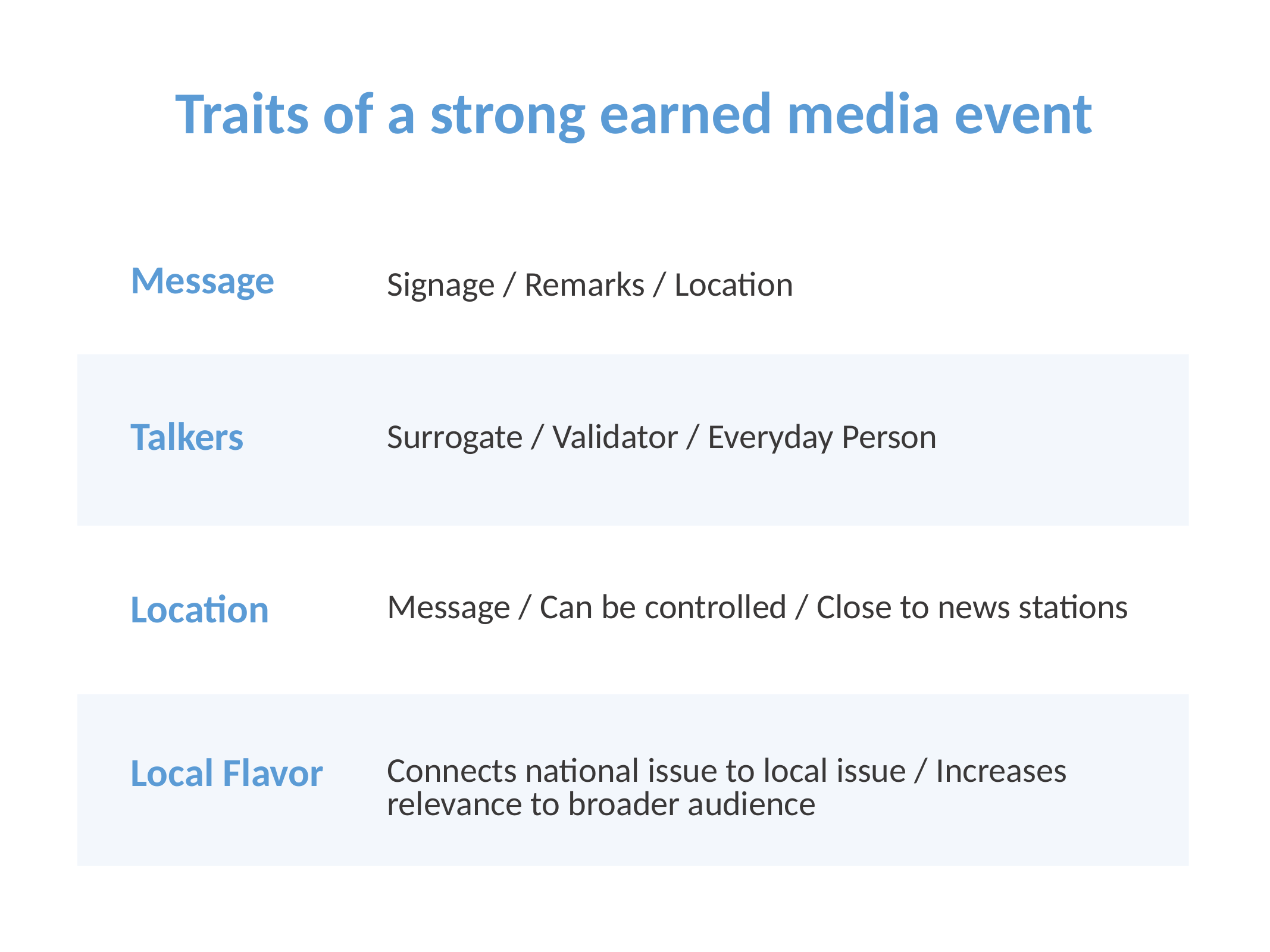

Traits of a strong earned media event

Signage / Remarks / Location
Message

Talkers
Surrogate / Validator / Everyday Person
Location
Message / Can be controlled / Close to news stations

Connects national issue to local issue / Increases relevance to broader audience
Local Flavor